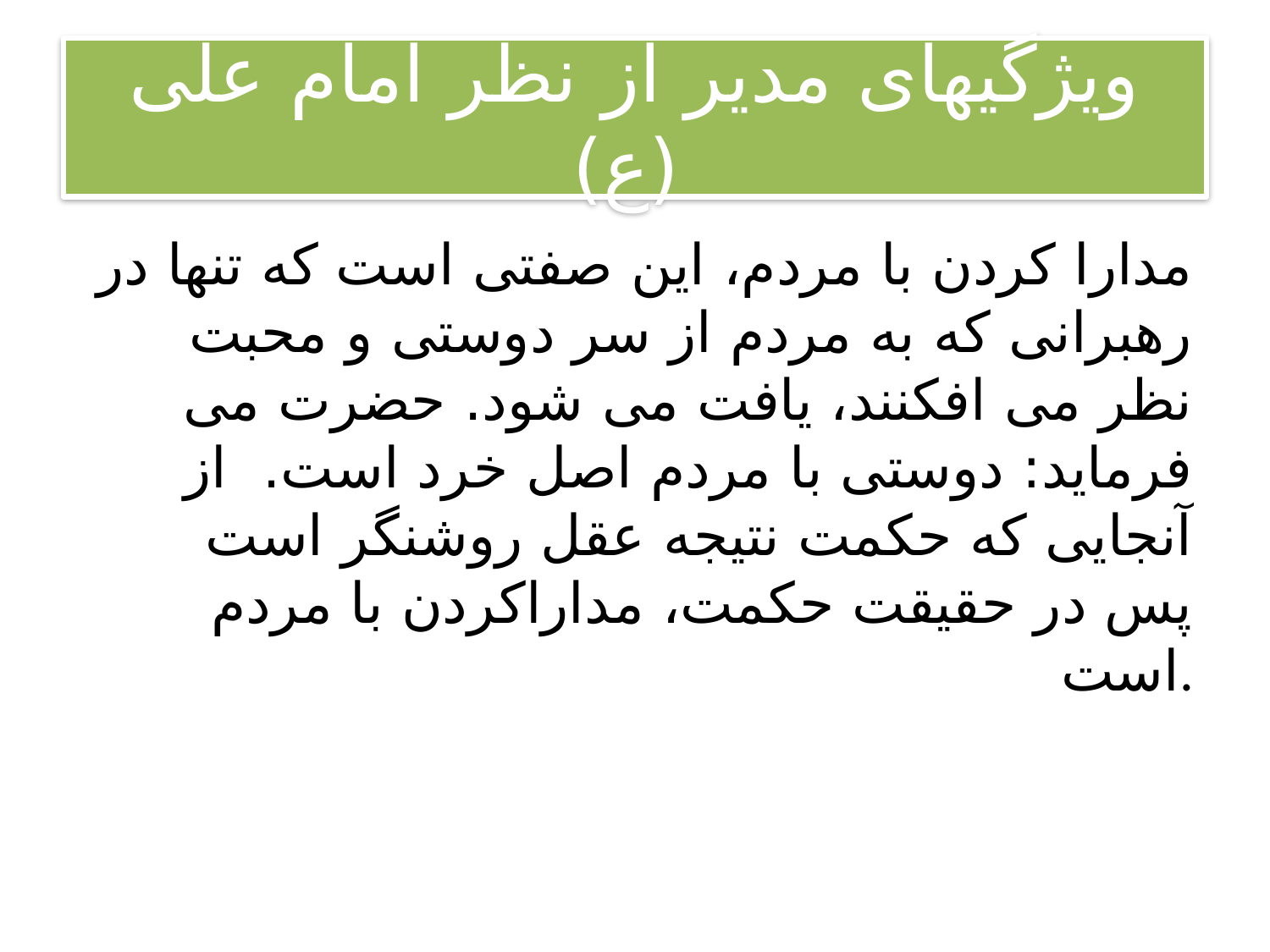

# ویژگیهای مدیر از نظر امام علی (ع)
مدارا کردن با مردم، این صفتی است که تنها در رهبرانی که به مردم از سر دوستی و محبت نظر می افکنند، یافت می شود. حضرت می فرماید: دوستی با مردم اصل خرد است.  از آنجایی که حکمت نتیجه عقل روشنگر است پس در حقیقت حکمت، مداراکردن با مردم است.